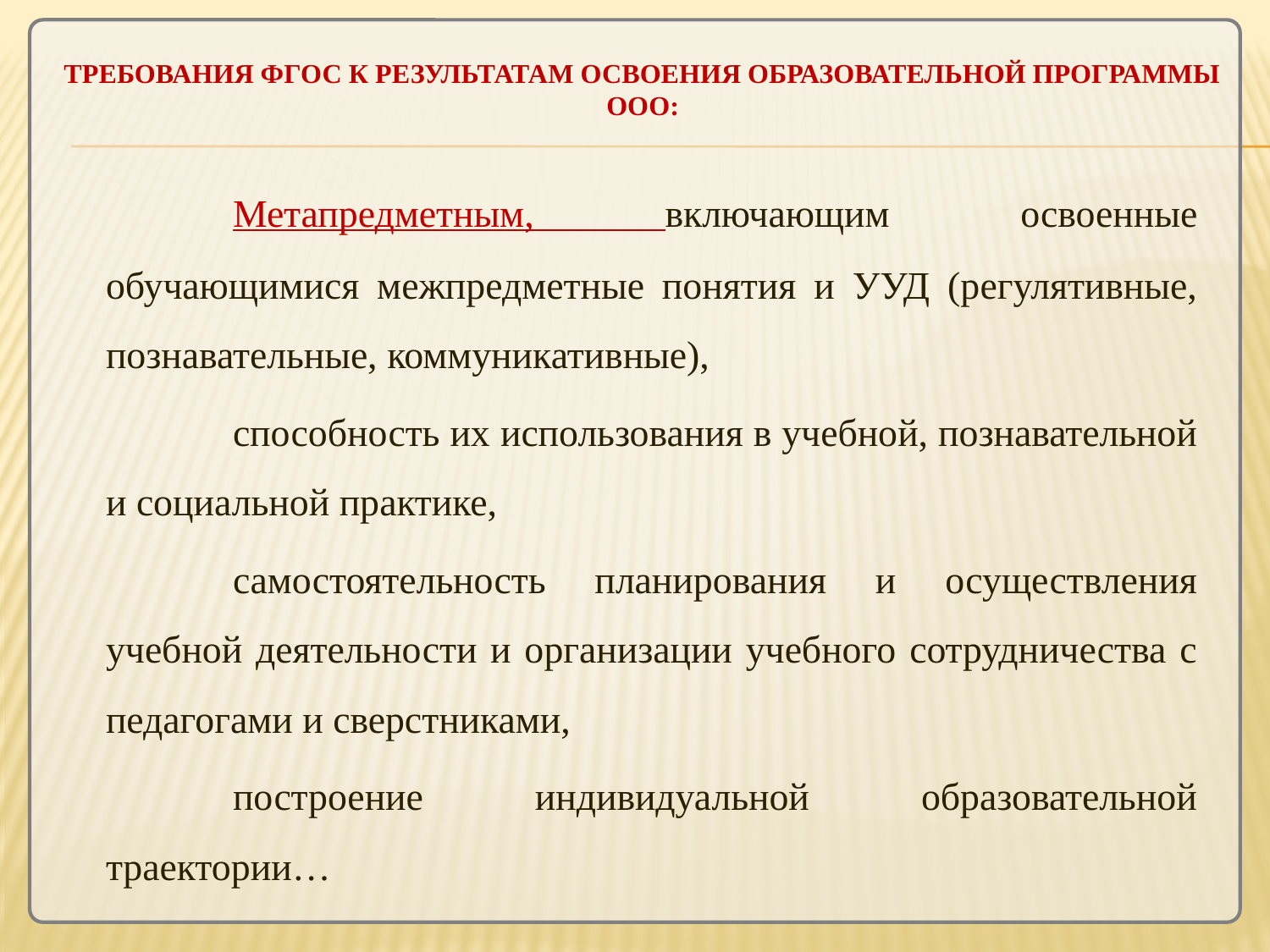

# Требования ФГОС к результатам освоения образовательной программы ООО:
		Метапредметным, включающим освоенные обучающимися межпредметные понятия и УУД (регулятивные, познавательные, коммуникативные),
		способность их использования в учебной, познавательной и социальной практике,
		самостоятельность планирования и осуществления учебной деятельности и организации учебного сотрудничества с педагогами и сверстниками,
		построение индивидуальной образовательной траектории…